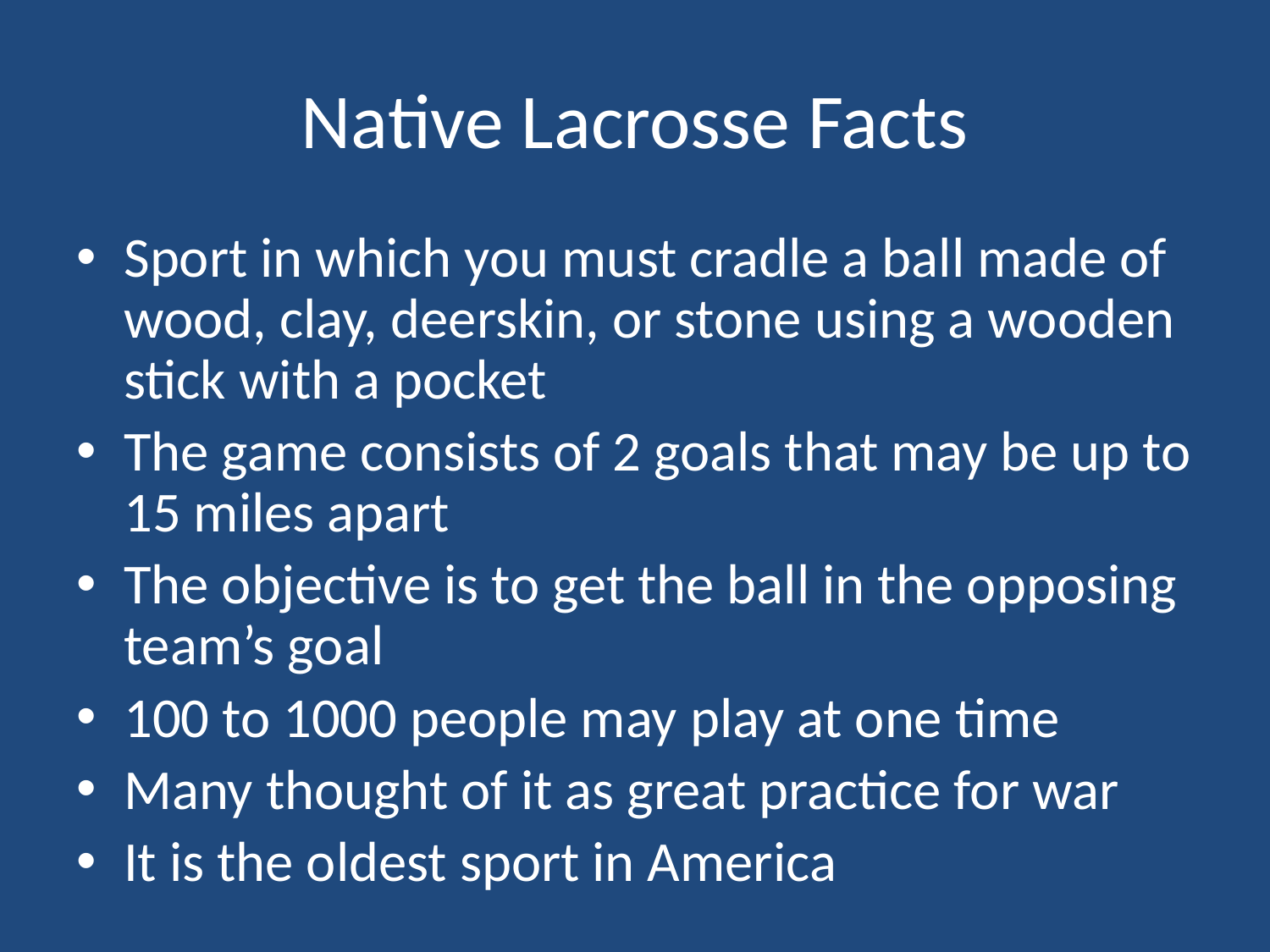

# Native Lacrosse Facts
Sport in which you must cradle a ball made of wood, clay, deerskin, or stone using a wooden stick with a pocket
The game consists of 2 goals that may be up to 15 miles apart
The objective is to get the ball in the opposing team’s goal
100 to 1000 people may play at one time
Many thought of it as great practice for war
It is the oldest sport in America